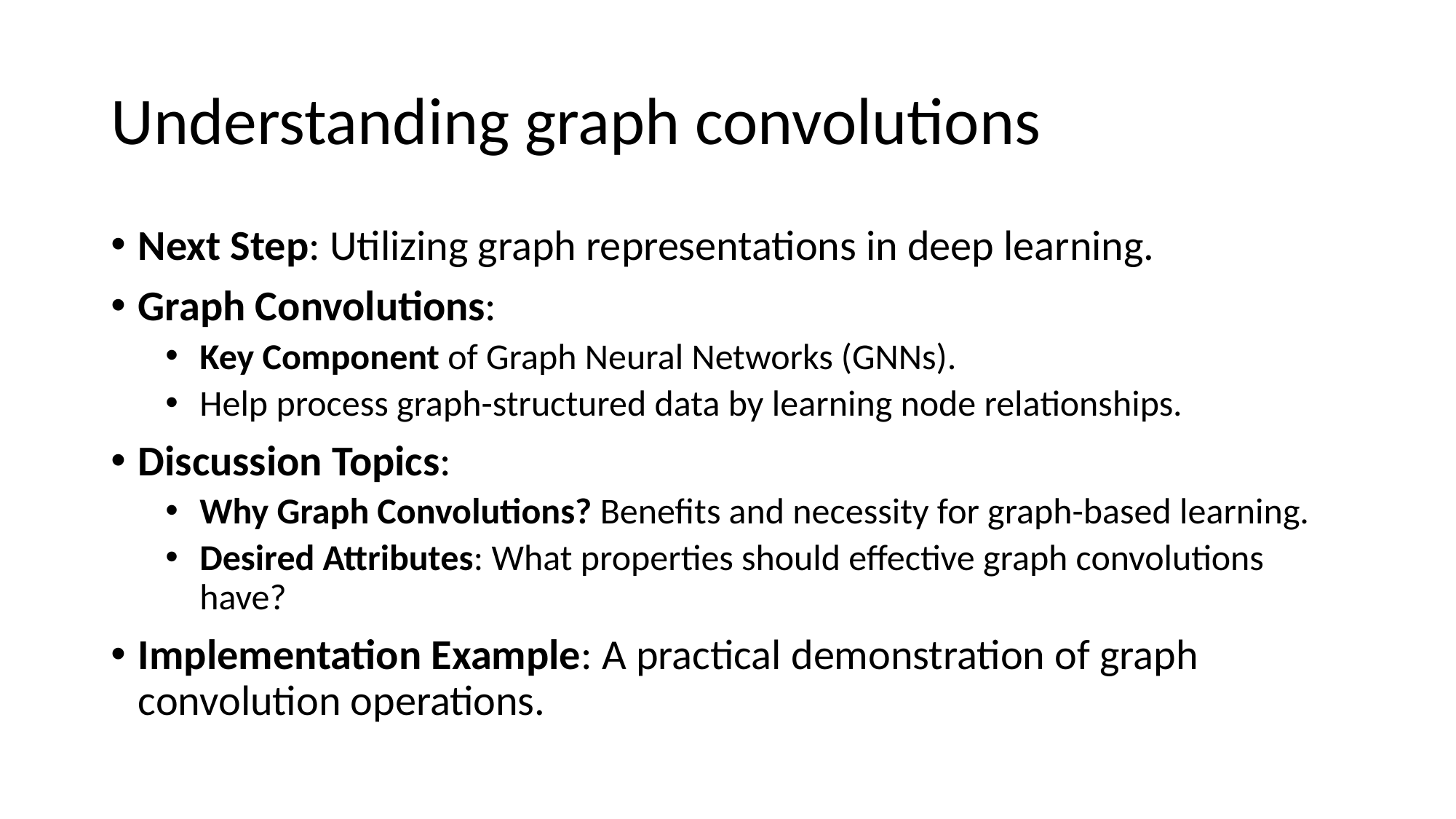

# Understanding graph convolutions
Next Step: Utilizing graph representations in deep learning.
Graph Convolutions:
Key Component of Graph Neural Networks (GNNs).
Help process graph-structured data by learning node relationships.
Discussion Topics:
Why Graph Convolutions? Benefits and necessity for graph-based learning.
Desired Attributes: What properties should effective graph convolutions have?
Implementation Example: A practical demonstration of graph convolution operations.